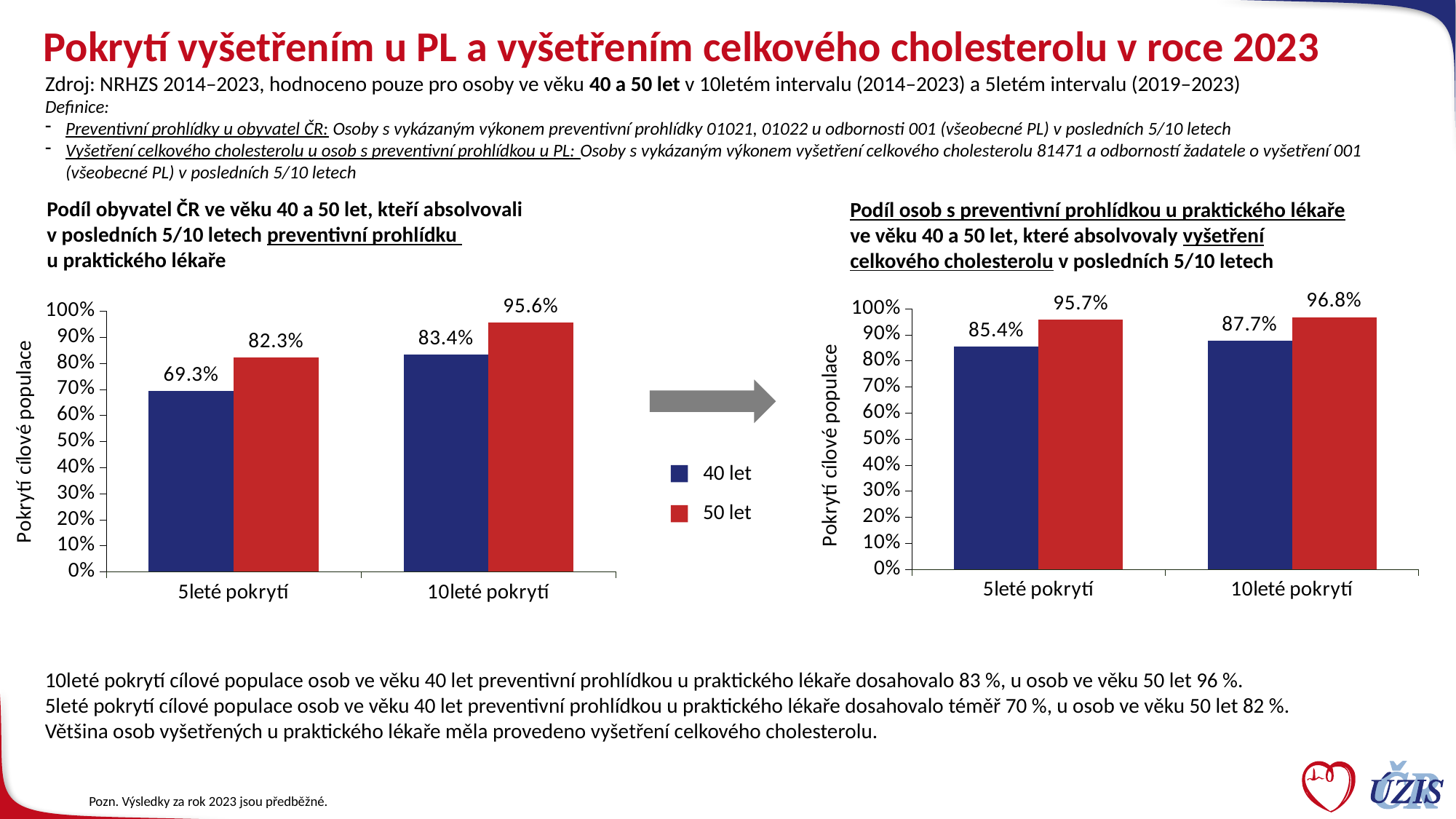

# Pokrytí vyšetřením u PL a vyšetřením celkového cholesterolu v roce 2023
Zdroj: NRHZS 2014–2023, hodnoceno pouze pro osoby ve věku 40 a 50 let v 10letém intervalu (2014–2023) a 5letém intervalu (2019–2023)
Definice:
Preventivní prohlídky u obyvatel ČR: Osoby s vykázaným výkonem preventivní prohlídky 01021, 01022 u odbornosti 001 (všeobecné PL) v posledních 5/10 letech
Vyšetření celkového cholesterolu u osob s preventivní prohlídkou u PL: Osoby s vykázaným výkonem vyšetření celkového cholesterolu 81471 a odborností žadatele o vyšetření 001 (všeobecné PL) v posledních 5/10 letech
Podíl obyvatel ČR ve věku 40 a 50 let, kteří absolvovali v posledních 5/10 letech preventivní prohlídku
u praktického lékaře

Podíl osob s preventivní prohlídkou u praktického lékaře ve věku 40 a 50 let, které absolvovaly vyšetření celkového cholesterolu v posledních 5/10 letech

### Chart

| Category | 40 let | 50 let |
|---|---|---|
| 5leté pokrytí | 0.693 | 0.823 |
| 10leté pokrytí | 0.834 | 0.956 |

### Chart

| Category | 40 let | 50 let |
|---|---|---|
| 5leté pokrytí | 0.854 | 0.957 |
| 10leté pokrytí | 0.877 | 0.968 |
40 let

50 let

10leté pokrytí cílové populace osob ve věku 40 let preventivní prohlídkou u praktického lékaře dosahovalo 83 %, u osob ve věku 50 let 96 %.
5leté pokrytí cílové populace osob ve věku 40 let preventivní prohlídkou u praktického lékaře dosahovalo téměř 70 %, u osob ve věku 50 let 82 %.
Většina osob vyšetřených u praktického lékaře měla provedeno vyšetření celkového cholesterolu.
Pozn. Výsledky za rok 2023 jsou předběžné.